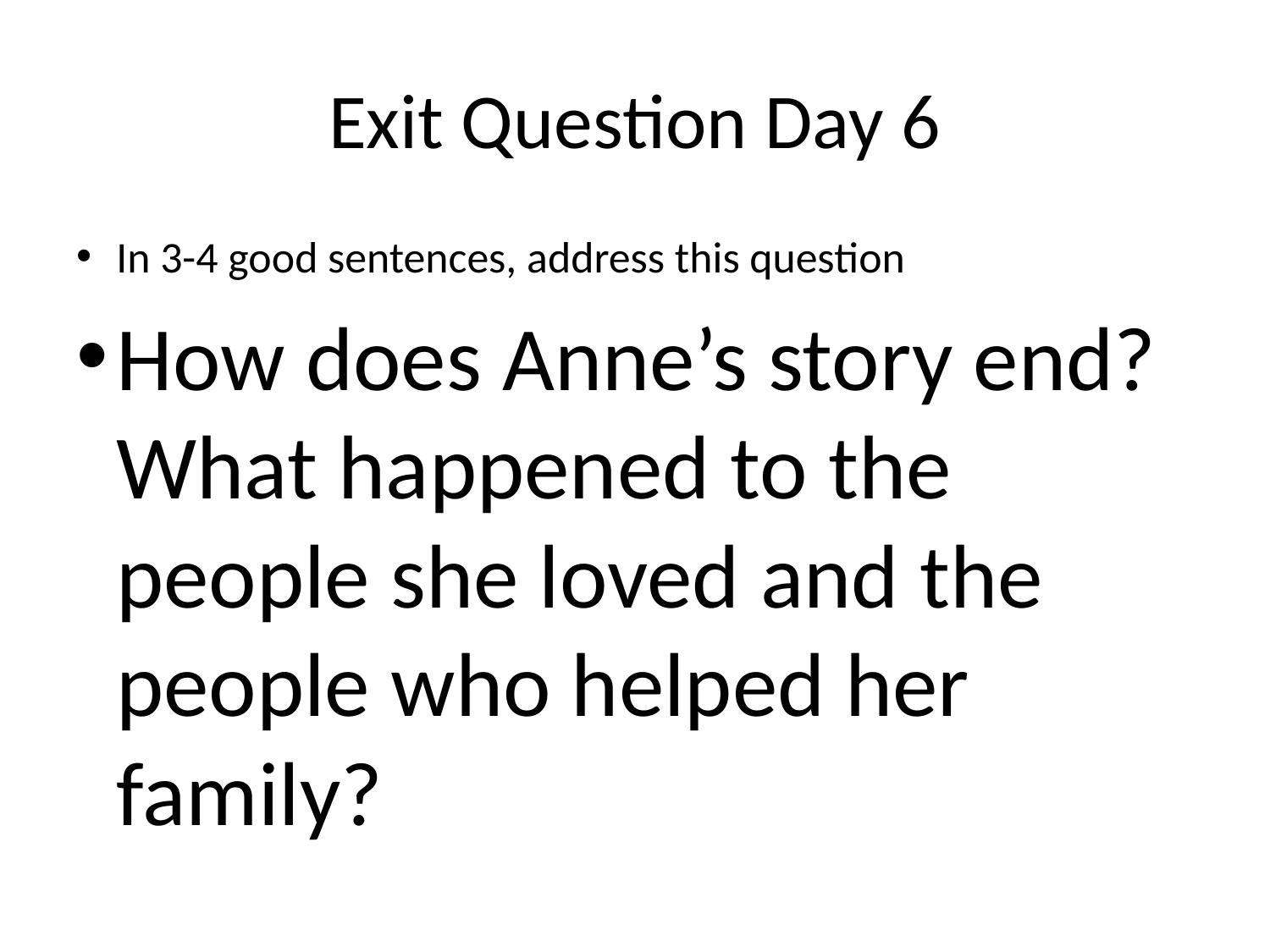

# Exit Question Day 6
In 3-4 good sentences, address this question
How does Anne’s story end?  What happened to the people she loved and the people who helped her family?